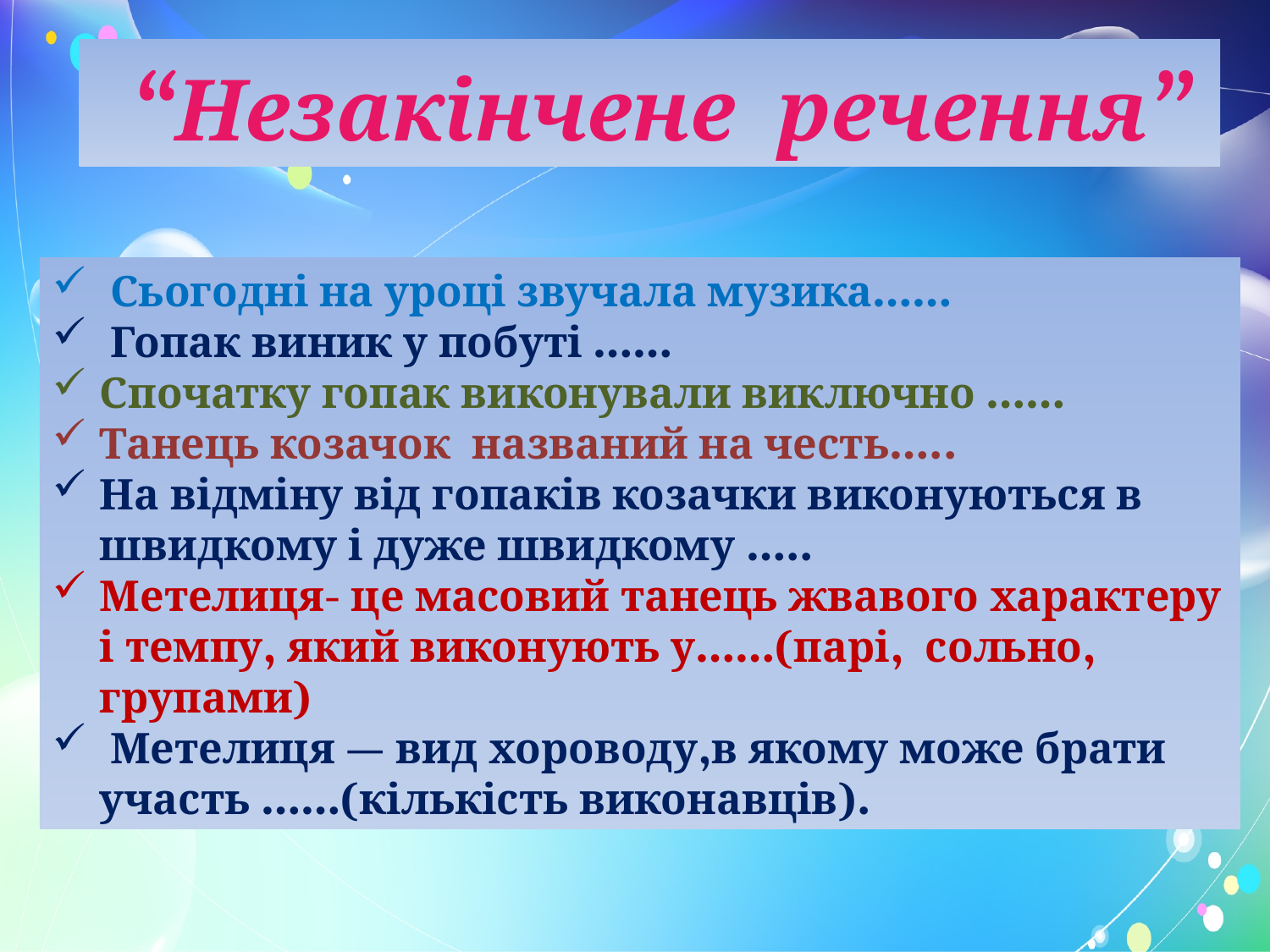

“Незакінчене  речення”
 Сьогодні на уроці звучала музика……
 Гопак виник у побуті ……
Спочатку гопак виконували виключно ……
Танець козачок  названий на честь…..
На відміну від гопаків козачки виконуються в швидкому і дуже швидкому …..
Метелиця- це масовий танець жвавого характеру і темпу, який виконують у……(парі,  сольно, групами)
 Метелиця — вид хороводу,в якому може брати участь ……(кількість виконавців).